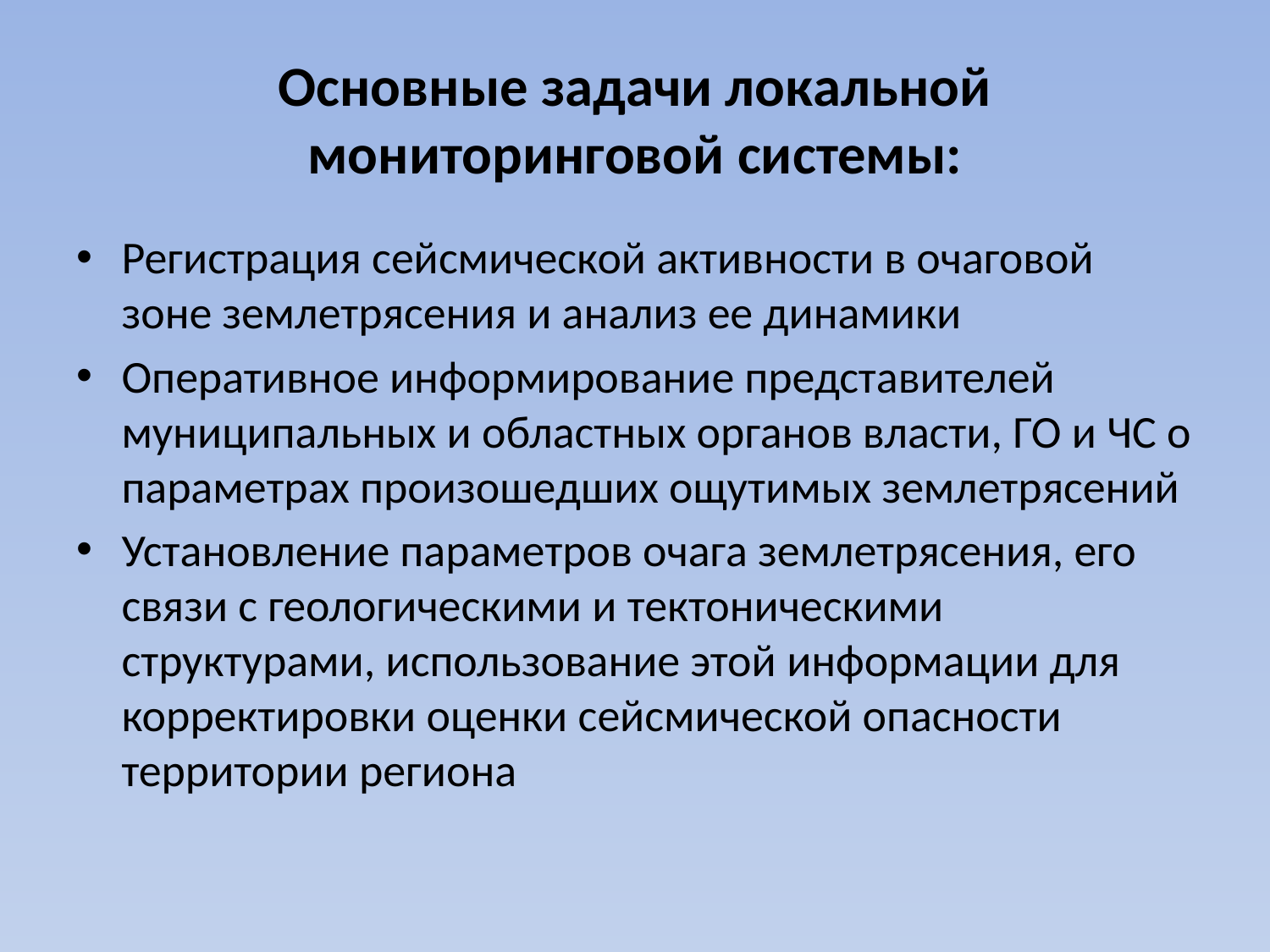

# Основные задачи локальной мониторинговой системы:
Регистрация сейсмической активности в очаговой зоне землетрясения и анализ ее динамики
Оперативное информирование представителей муниципальных и областных органов власти, ГО и ЧС о параметрах произошедших ощутимых землетрясений
Установление параметров очага землетрясения, его связи с геологическими и тектоническими структурами, использование этой информации для корректировки оценки сейсмической опасности территории региона